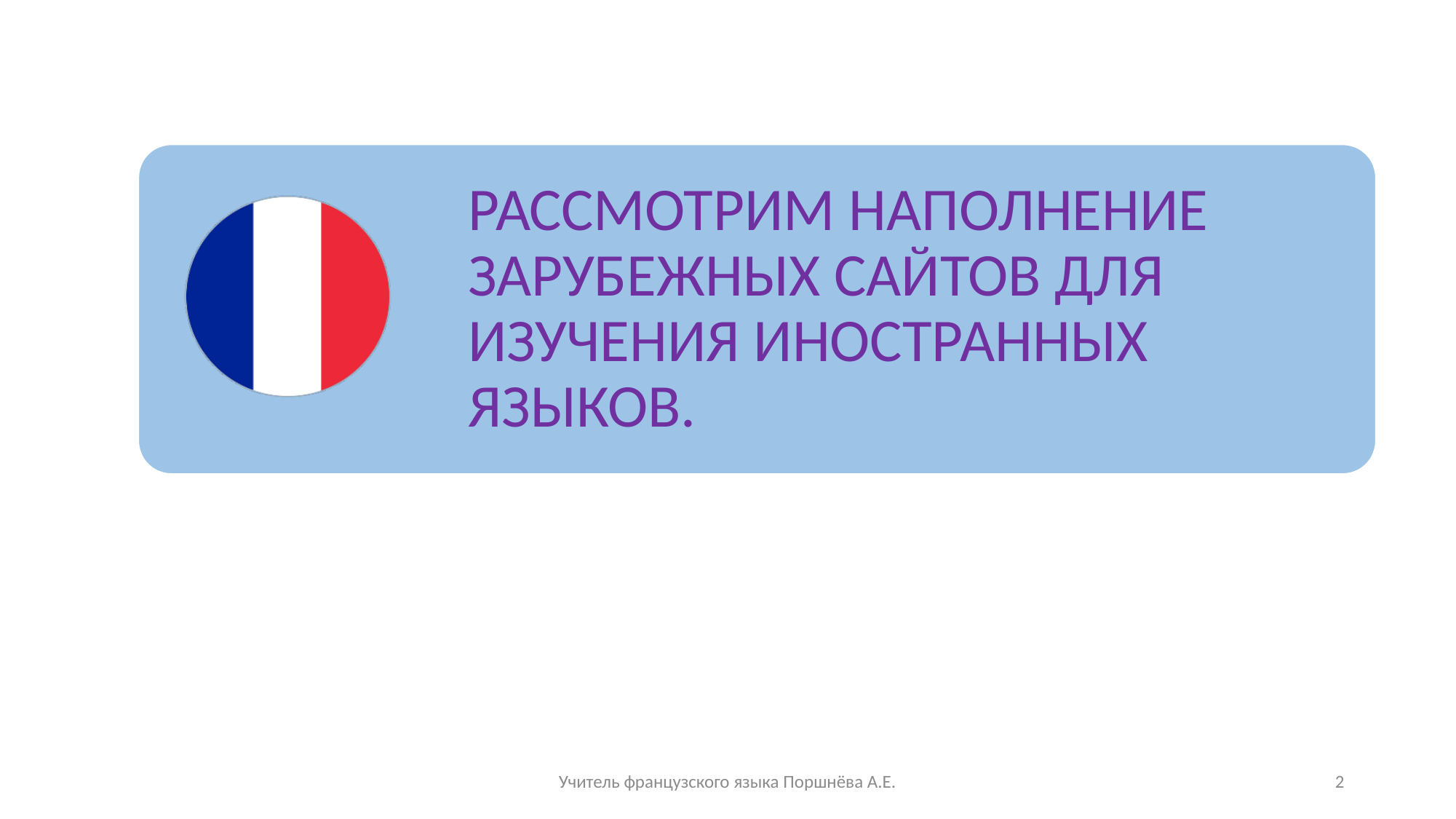

РАССМОТРИМ НАПОЛНЕНИЕ ЗАРУБЕЖНЫХ САЙТОВ ДЛЯ ИЗУЧЕНИЯ ИНОСТРАННЫХ ЯЗЫКОВ.
Учитель французского языка Поршнёва А.Е.
2